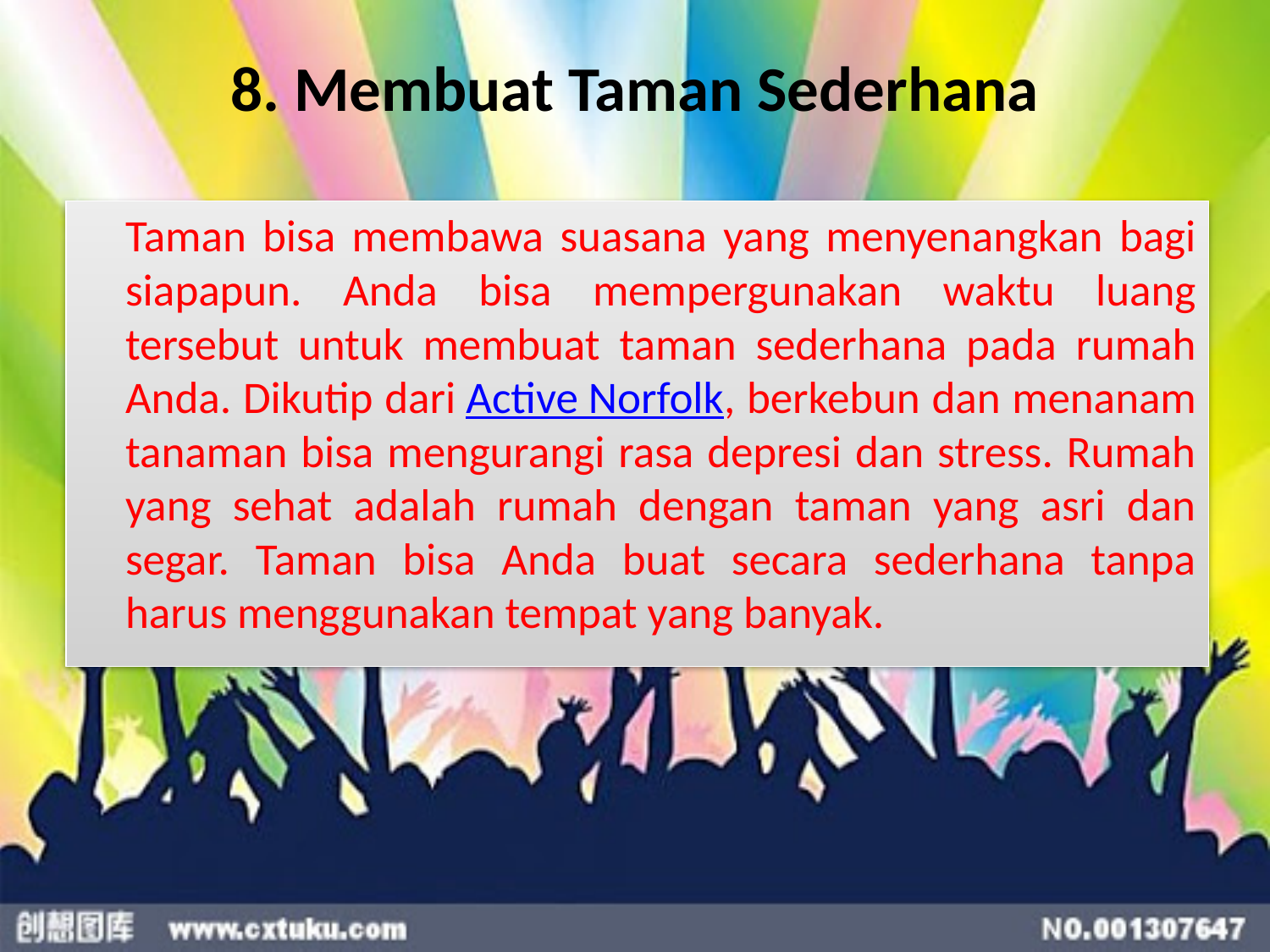

# 8. Membuat Taman Sederhana
	Taman bisa membawa suasana yang menyenangkan bagi siapapun. Anda bisa mempergunakan waktu luang tersebut untuk membuat taman sederhana pada rumah Anda. Dikutip dari Active Norfolk, berkebun dan menanam tanaman bisa mengurangi rasa depresi dan stress. Rumah yang sehat adalah rumah dengan taman yang asri dan segar. Taman bisa Anda buat secara sederhana tanpa harus menggunakan tempat yang banyak.